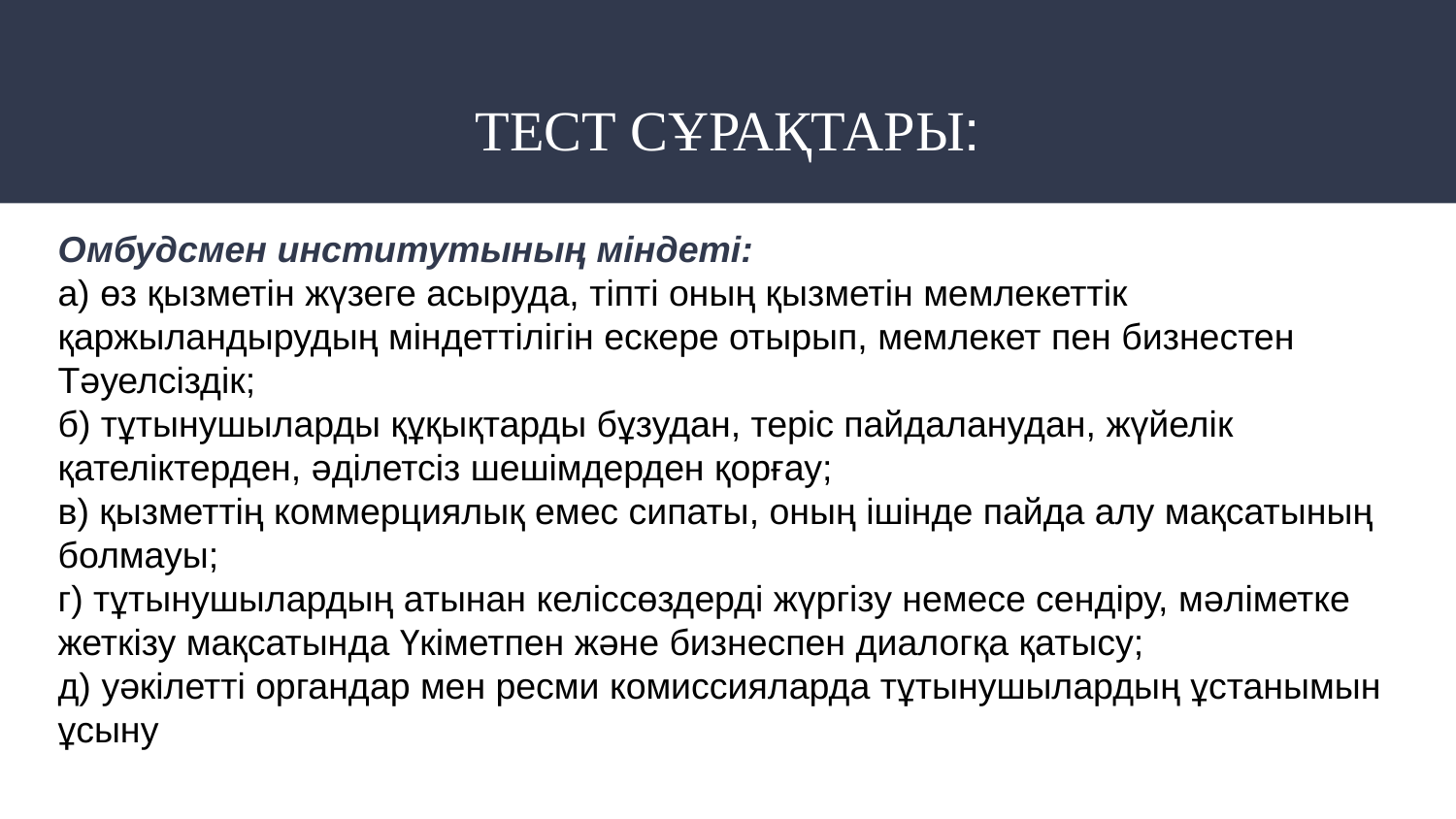

# ТЕСТ СҰРАҚТАРЫ:
Омбудсмен институтының міндеті:
а) өз қызметін жүзеге асыруда, тіпті оның қызметін мемлекеттік қаржыландырудың міндеттілігін ескере отырып, мемлекет пен бизнестен Тәуелсіздік;
б) тұтынушыларды құқықтарды бұзудан, теріс пайдаланудан, жүйелік қателіктерден, әділетсіз шешімдерден қорғау;
в) қызметтің коммерциялық емес сипаты, оның ішінде пайда алу мақсатының болмауы;
г) тұтынушылардың атынан келіссөздерді жүргізу немесе сендіру, мәліметке жеткізу мақсатында Үкіметпен және бизнеспен диалогқа қатысу;
д) уәкілетті органдар мен ресми комиссияларда тұтынушылардың ұстанымын ұсыну